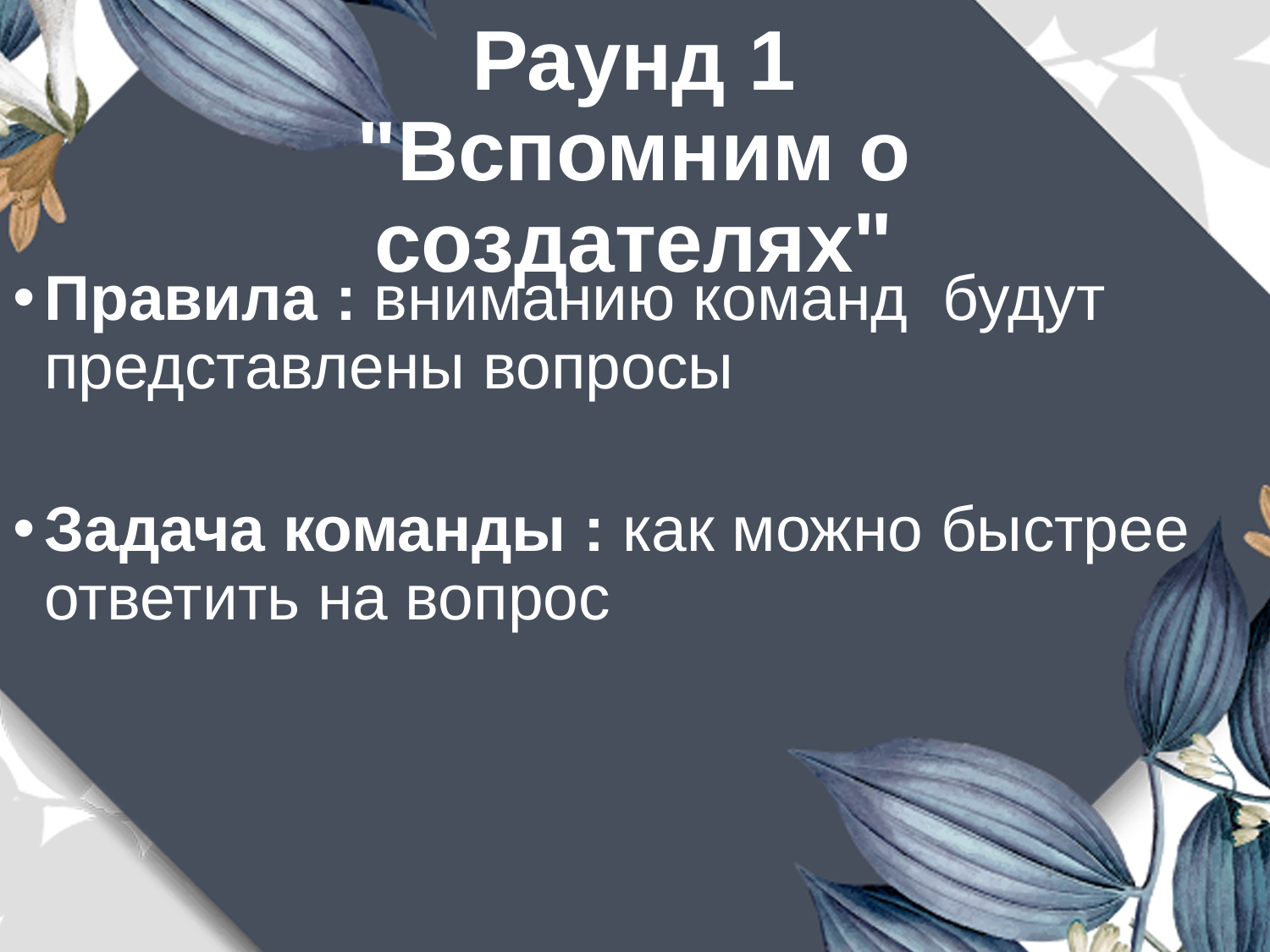

# Раунд 1 "Вспомним о создателях"
Правила : вниманию команд  будут  представлены вопросы
Задача команды : как можно быстрее ответить на вопрос